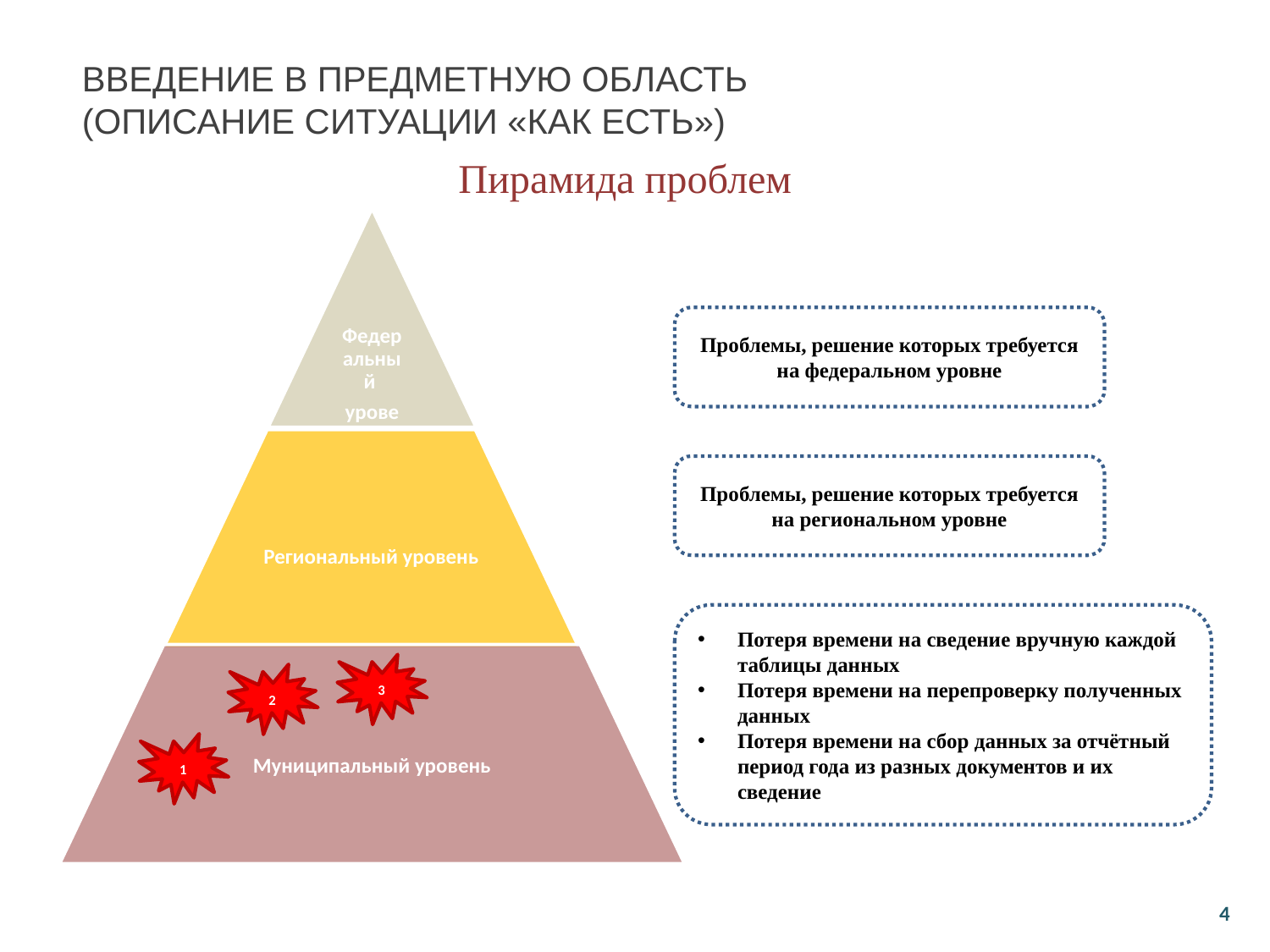

Введение в предметную область
(описание ситуации «как есть»)
# Пирамида проблем

Федеральный
уровень
Региональный уровень
Муниципальный уровень
Проблемы, решение которых требуется на федеральном уровне
Проблемы, решение которых требуется на региональном уровне
Потеря времени на сведение вручную каждой таблицы данных
Потеря времени на перепроверку полученных данных
Потеря времени на сбор данных за отчётный период года из разных документов и их сведение
3
2
1
4